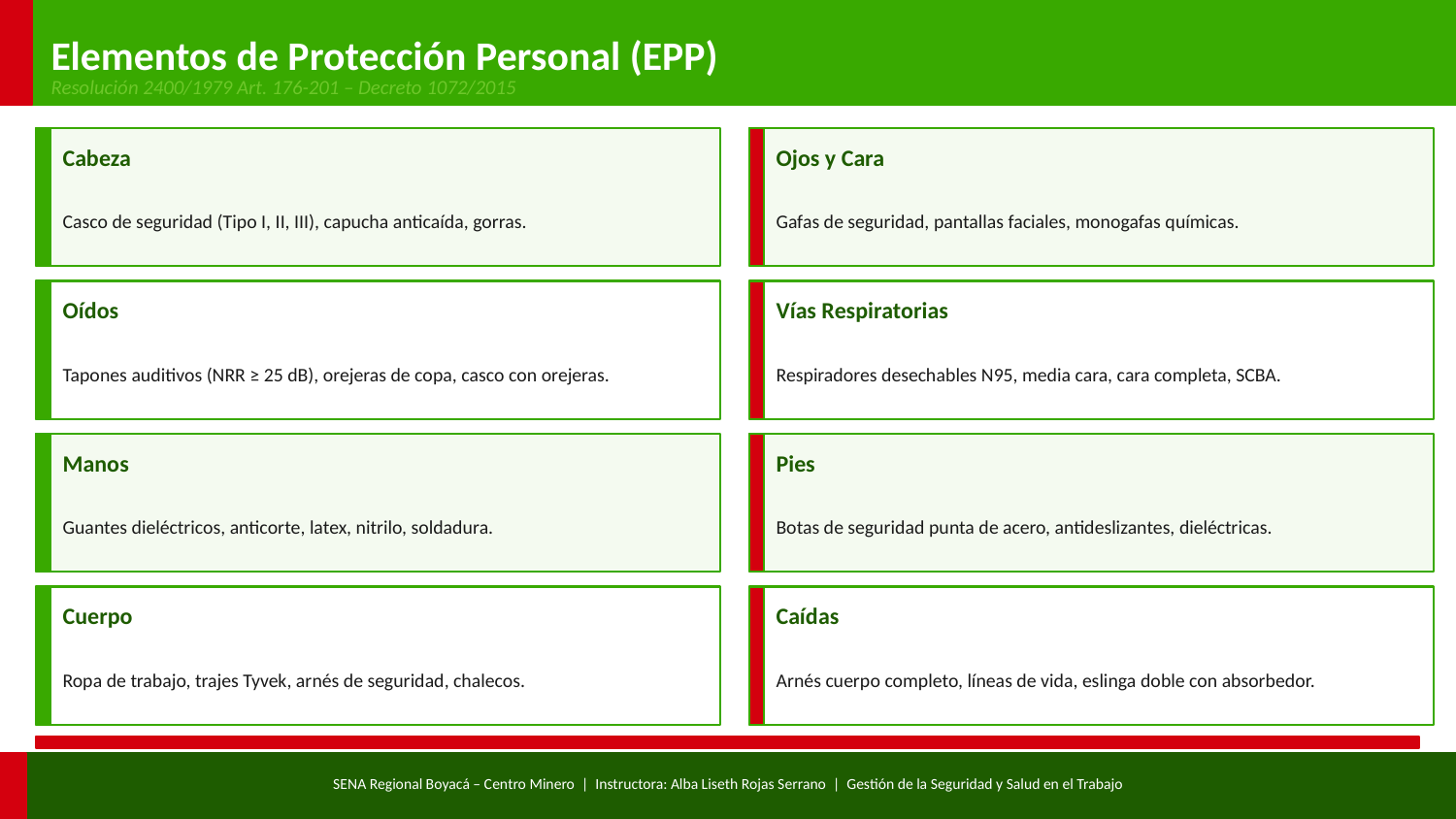

Elementos de Protección Personal (EPP)
Resolución 2400/1979 Art. 176-201 – Decreto 1072/2015

Cabeza
Ojos y Cara
Casco de seguridad (Tipo I, II, III), capucha anticaída, gorras.
Gafas de seguridad, pantallas faciales, monogafas químicas.

Oídos
Vías Respiratorias
Tapones auditivos (NRR ≥ 25 dB), orejeras de copa, casco con orejeras.
Respiradores desechables N95, media cara, cara completa, SCBA.

Manos
Pies
Guantes dieléctricos, anticorte, latex, nitrilo, soldadura.
Botas de seguridad punta de acero, antideslizantes, dieléctricas.

Cuerpo
Caídas
Ropa de trabajo, trajes Tyvek, arnés de seguridad, chalecos.
Arnés cuerpo completo, líneas de vida, eslinga doble con absorbedor.

SENA Regional Boyacá – Centro Minero  |  Instructora: Alba Liseth Rojas Serrano  |  Gestión de la Seguridad y Salud en el Trabajo